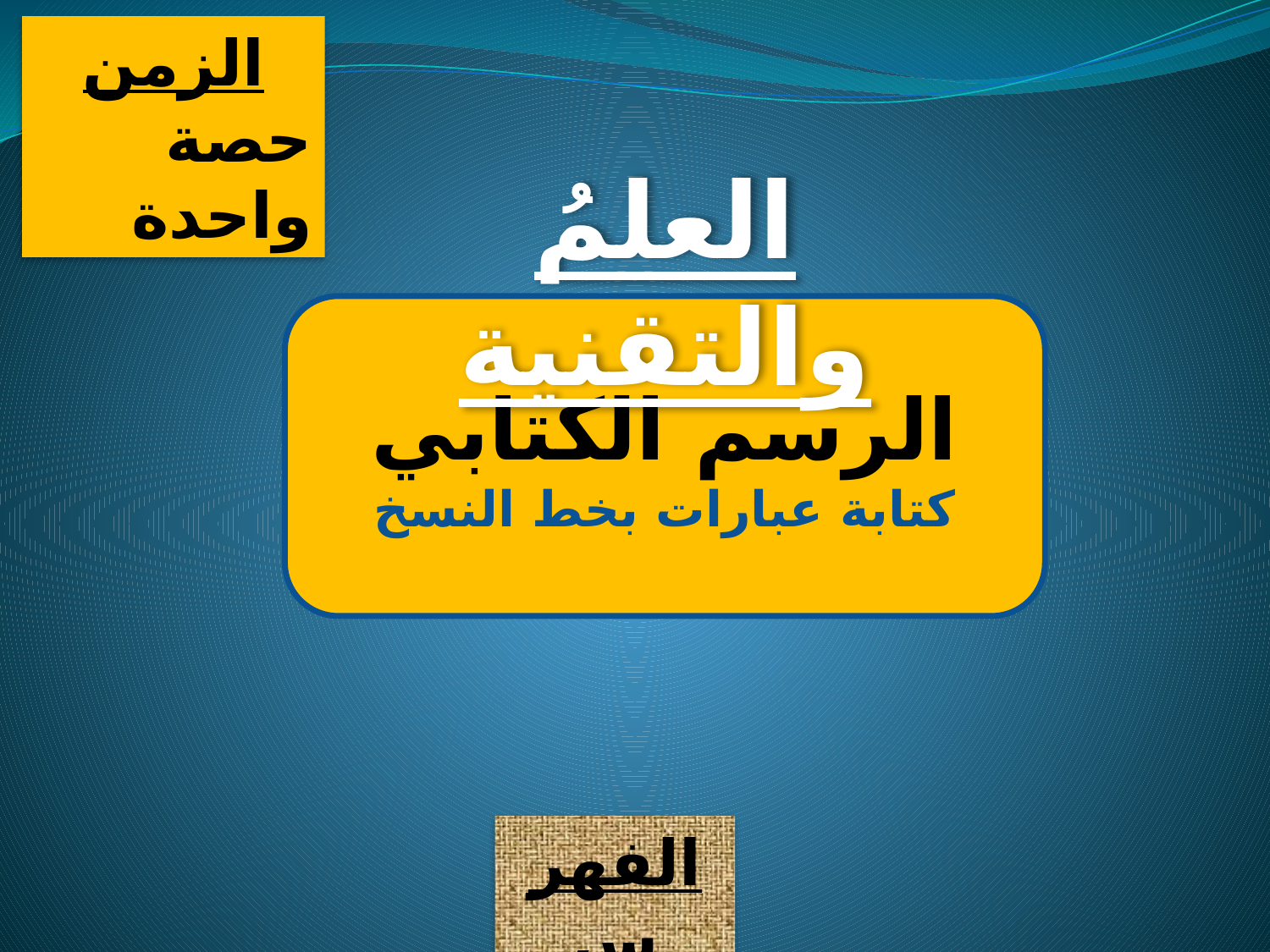

الزمن
حصة واحدة
العلمُ والتقنية
الرسم الكتابي
كتابة عبارات بخط النسخ
الفهرس